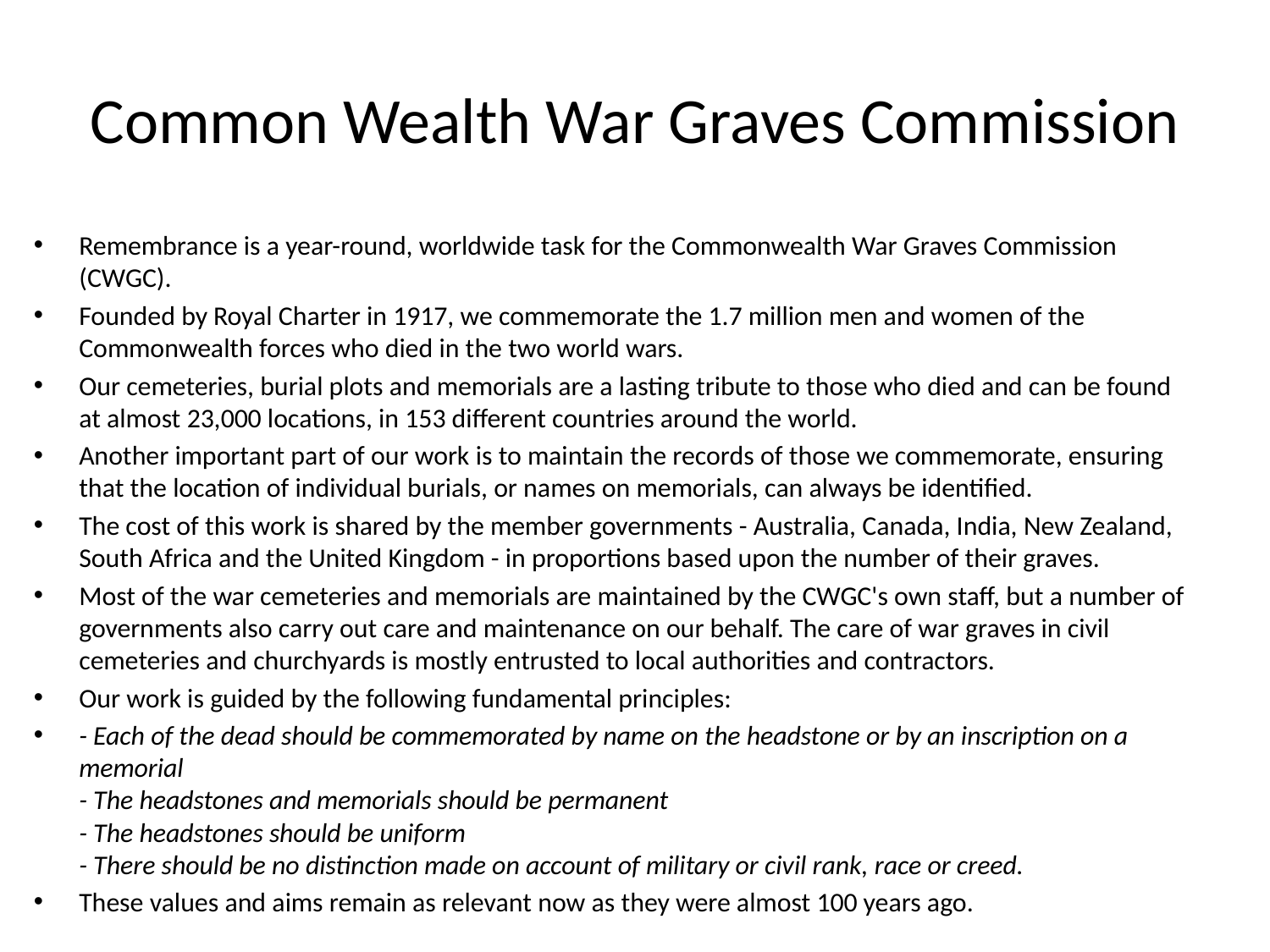

# Common Wealth War Graves Commission
Remembrance is a year-round, worldwide task for the Commonwealth War Graves Commission (CWGC).
Founded by Royal Charter in 1917, we commemorate the 1.7 million men and women of the Commonwealth forces who died in the two world wars.
Our cemeteries, burial plots and memorials are a lasting tribute to those who died and can be found at almost 23,000 locations, in 153 different countries around the world.
Another important part of our work is to maintain the records of those we commemorate, ensuring that the location of individual burials, or names on memorials, can always be identified.
The cost of this work is shared by the member governments - Australia, Canada, India, New Zealand, South Africa and the United Kingdom - in proportions based upon the number of their graves.
Most of the war cemeteries and memorials are maintained by the CWGC's own staff, but a number of governments also carry out care and maintenance on our behalf. The care of war graves in civil cemeteries and churchyards is mostly entrusted to local authorities and contractors.
Our work is guided by the following fundamental principles:
- Each of the dead should be commemorated by name on the headstone or by an inscription on a memorial
- The headstones and memorials should be permanent
- The headstones should be uniform
- There should be no distinction made on account of military or civil rank, race or creed.
These values and aims remain as relevant now as they were almost 100 years ago.